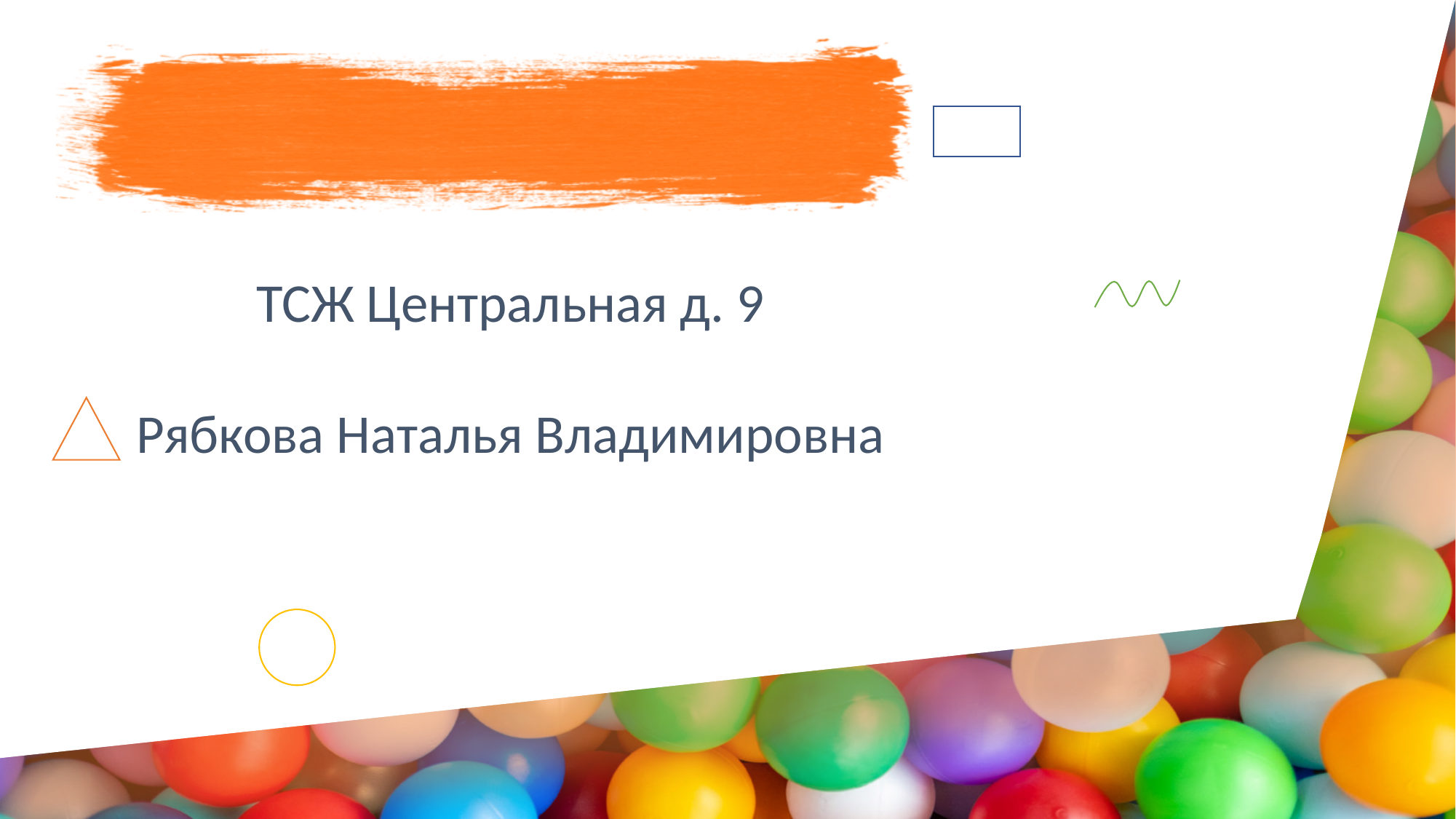

# Инициатор проекта ТОС «Наш дом» Наумова Нина Владимировна
ТСЖ Центральная д. 9

Рябкова Наталья Владимировна